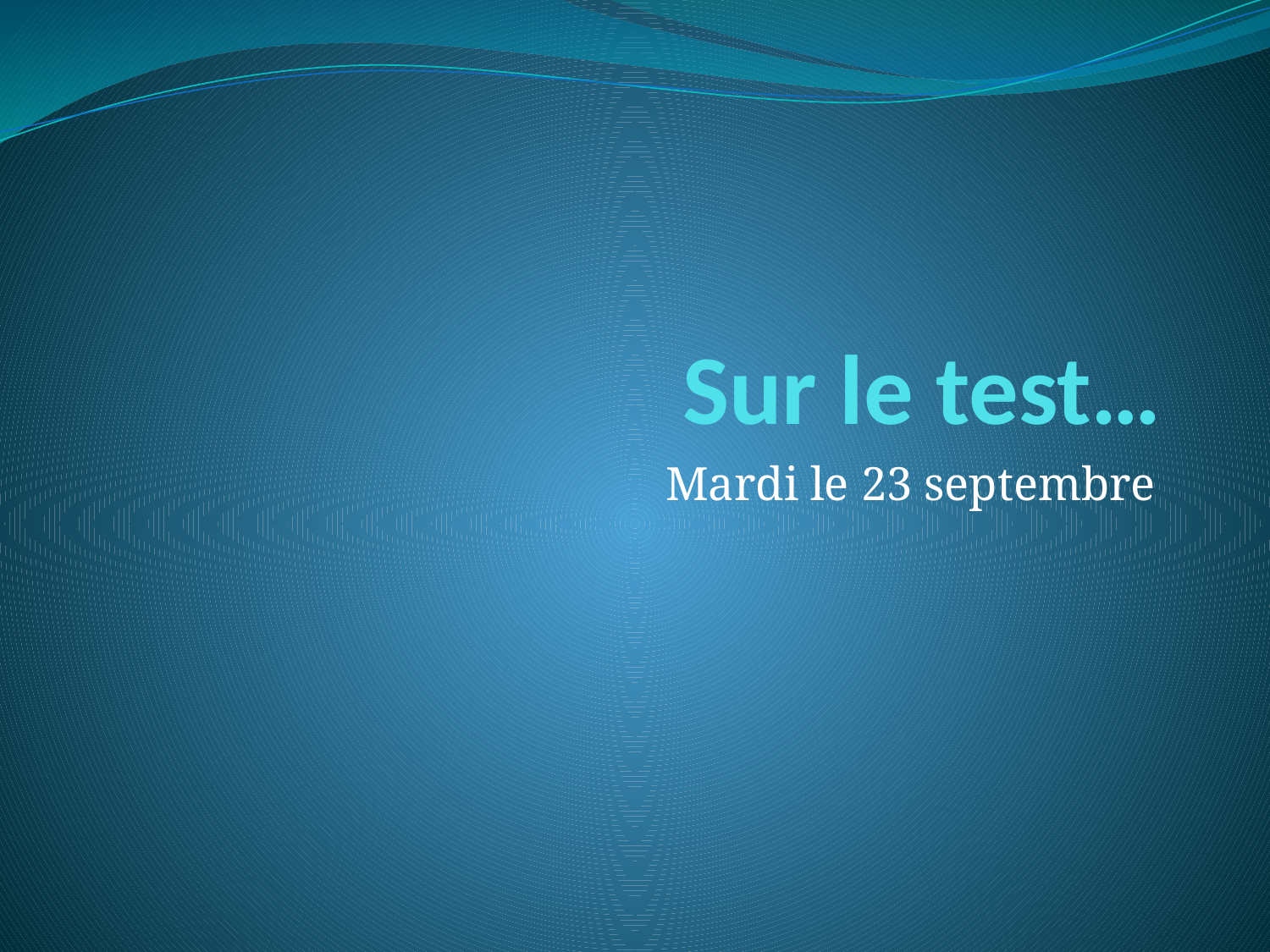

# Sur le test…
Mardi le 23 septembre